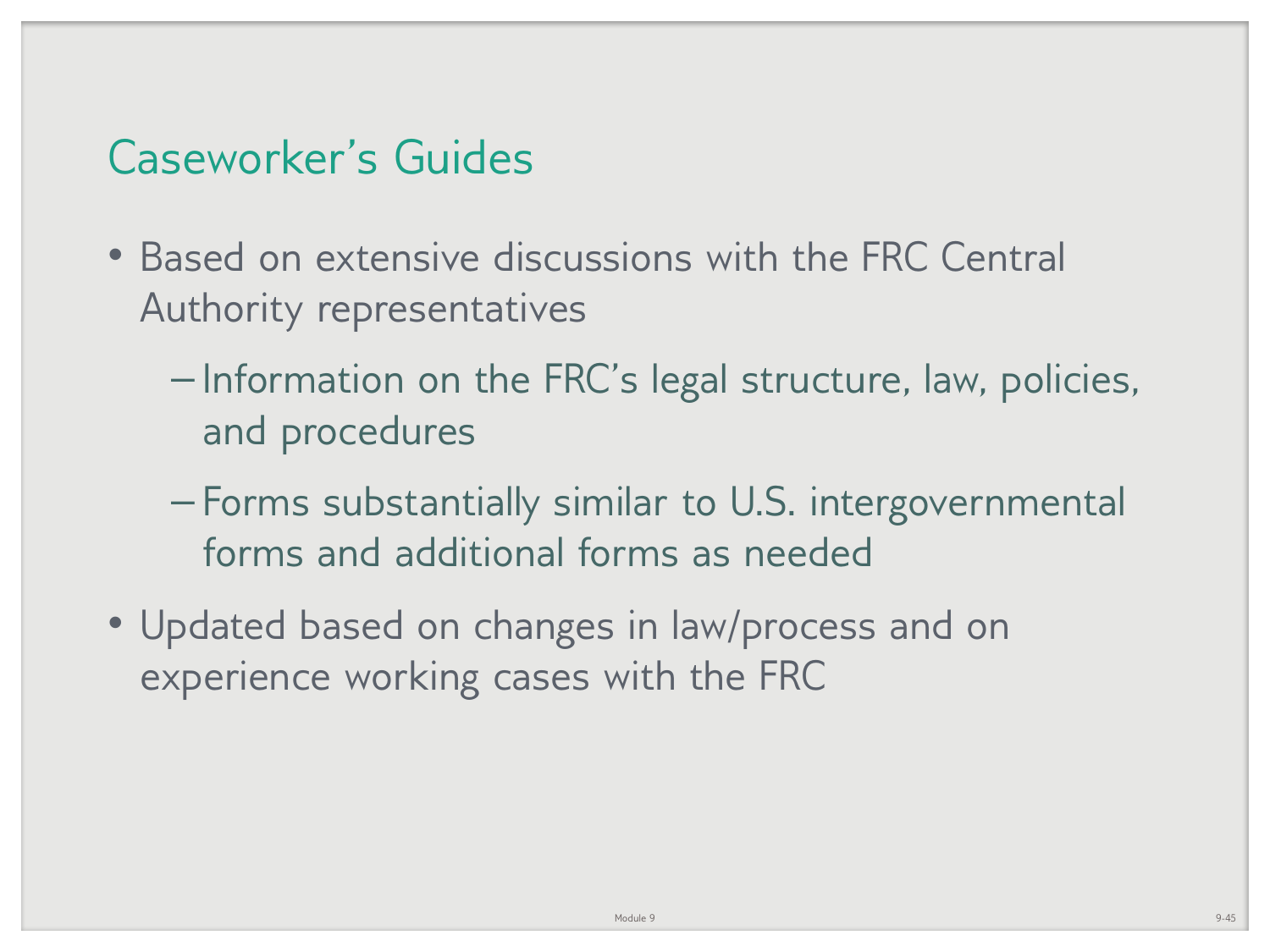

# Caseworker’s Guides
Based on extensive discussions with the FRC Central Authority representatives
Information on the FRC’s legal structure, law, policies, and procedures
Forms substantially similar to U.S. intergovernmental forms and additional forms as needed
Updated based on changes in law/process and on experience working cases with the FRC

Module 9
9-45